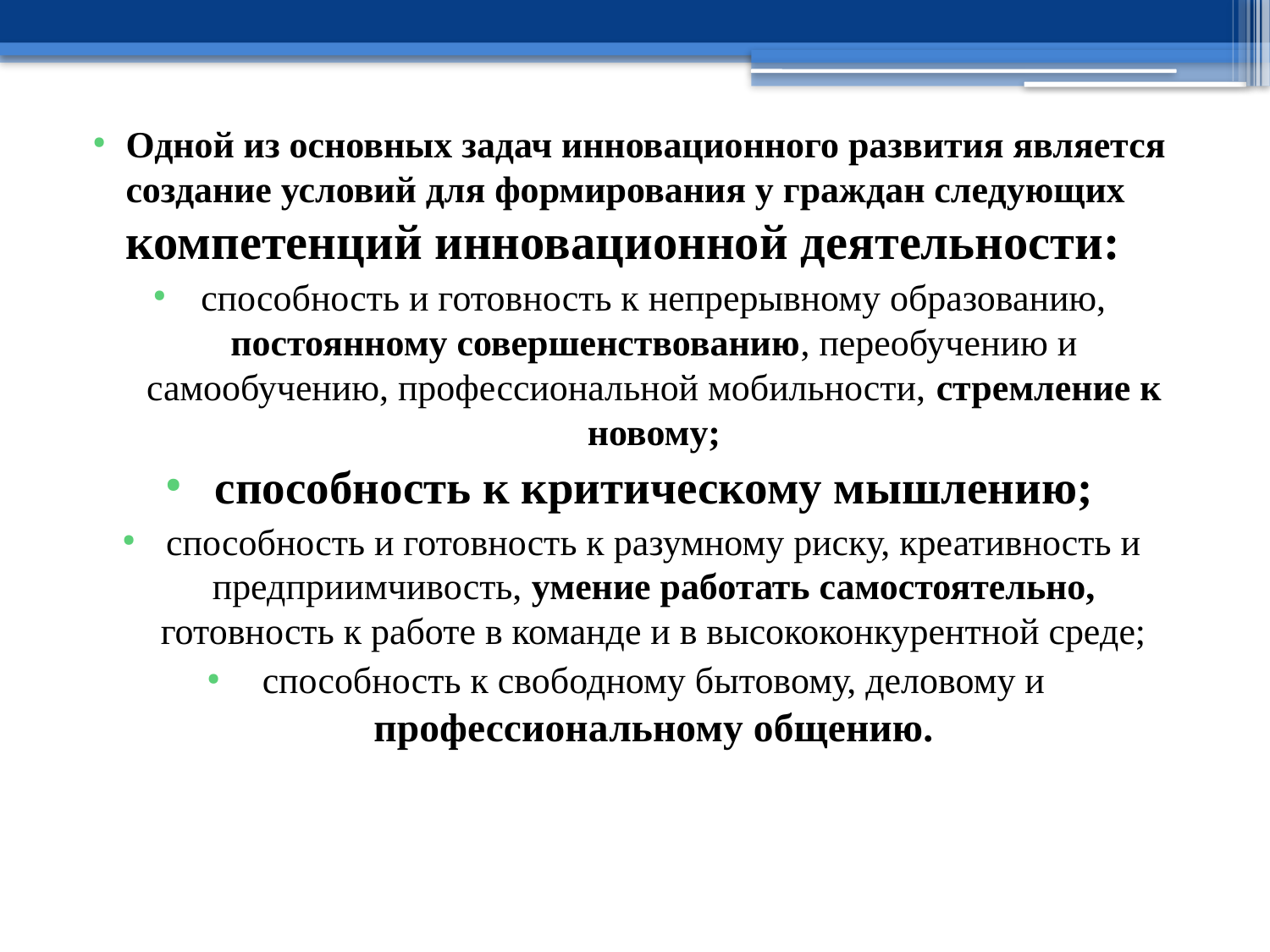

Одной из основных задач инновационного развития является создание условий для формирования у граждан следующих компетенций инновационной деятельности:
способность и готовность к непрерывному образованию, постоянному совершенствованию, переобучению и самообучению, профессиональной мобильности, стремление к новому;
способность к критическому мышлению;
способность и готовность к разумному риску, креативность и предприимчивость, умение работать самостоятельно, готовность к работе в команде и в высококонкурентной среде;
способность к свободному бытовому, деловому и профессиональному общению.

#